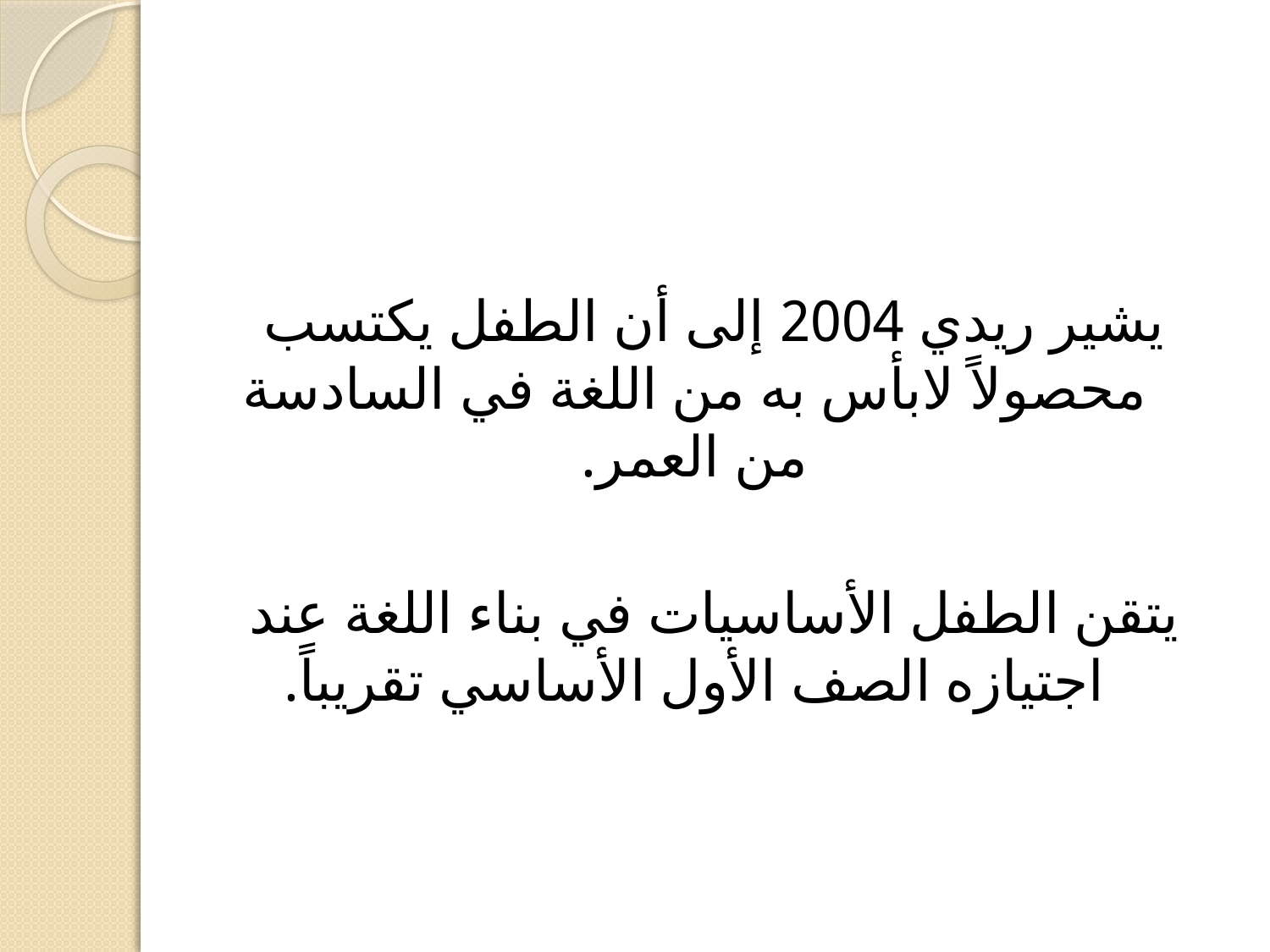

#

يشير ريدي 2004 إلى أن الطفل يكتسب محصولاً لابأس به من اللغة في السادسة من العمر.

يتقن الطفل الأساسيات في بناء اللغة عند اجتيازه الصف الأول الأساسي تقريباً.